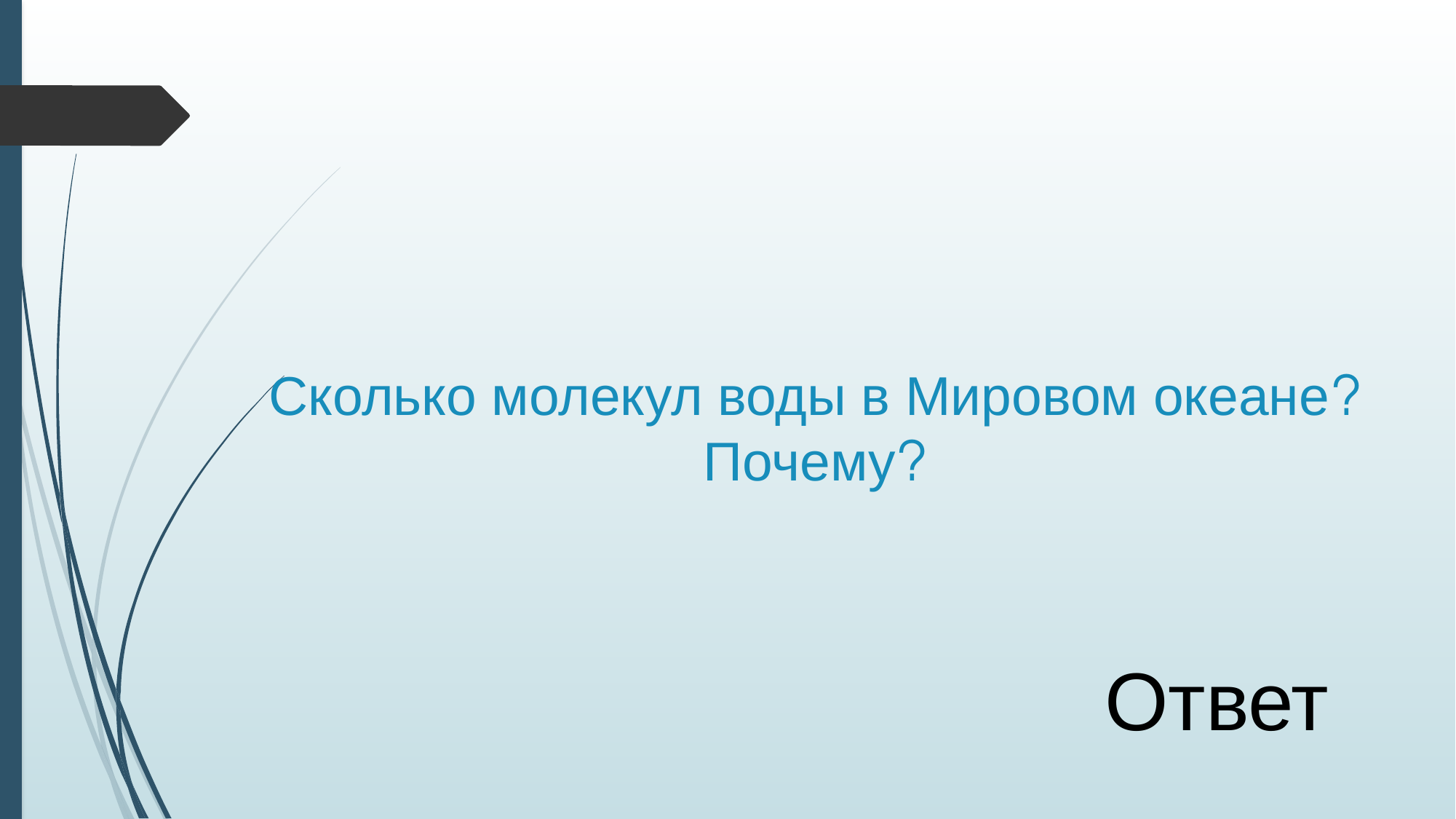

# Сколько молекул воды в Мировом океане? Почему?
Ответ